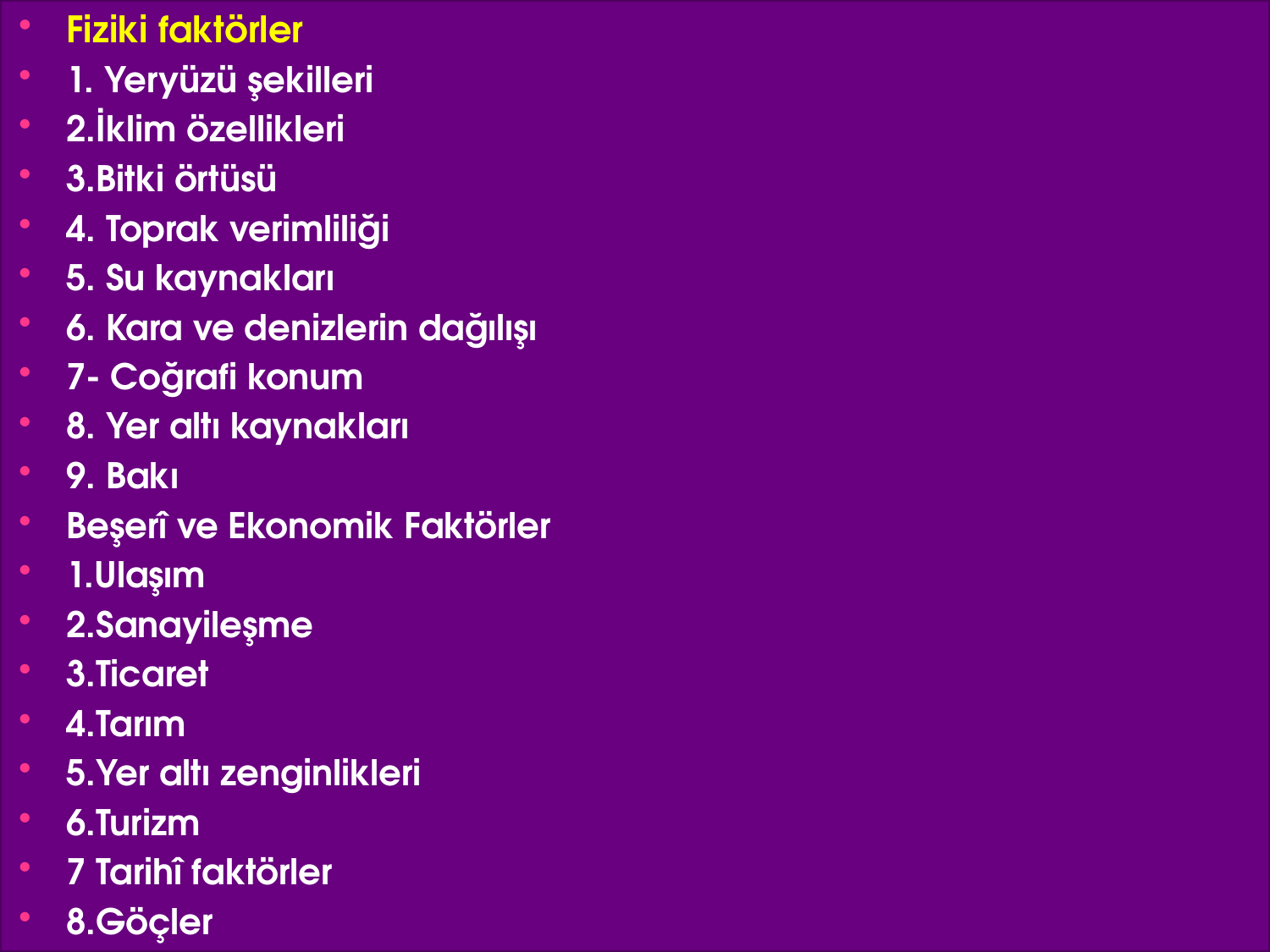

Fiziki faktörler
1. Yeryüzü şekilleri
2.İklim özellikleri
3.Bitki örtüsü
4. Toprak verimliliği
5. Su kaynakları
6. Kara ve denizlerin dağılışı
7- Coğrafi konum
8. Yer altı kaynakları
9. Bakı
Beşerî ve Ekonomik Faktörler
1.Ulaşım
2.Sanayileşme
3.Ticaret
4.Tarım
5.Yer altı zenginlikleri
6.Turizm
7 Tarihî faktörler
8.Göçler